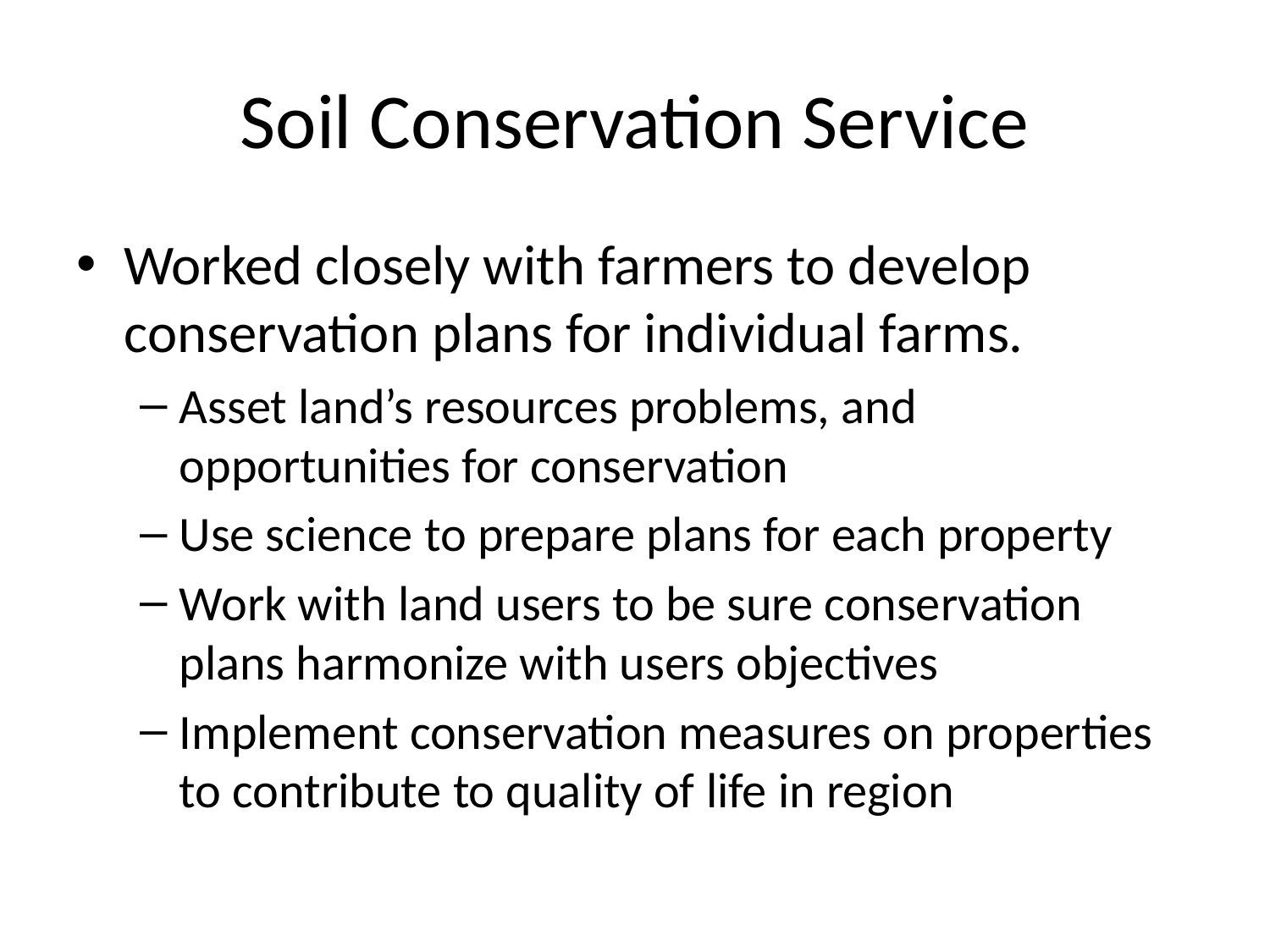

# Soil Conservation Service
Worked closely with farmers to develop conservation plans for individual farms.
Asset land’s resources problems, and opportunities for conservation
Use science to prepare plans for each property
Work with land users to be sure conservation plans harmonize with users objectives
Implement conservation measures on properties to contribute to quality of life in region